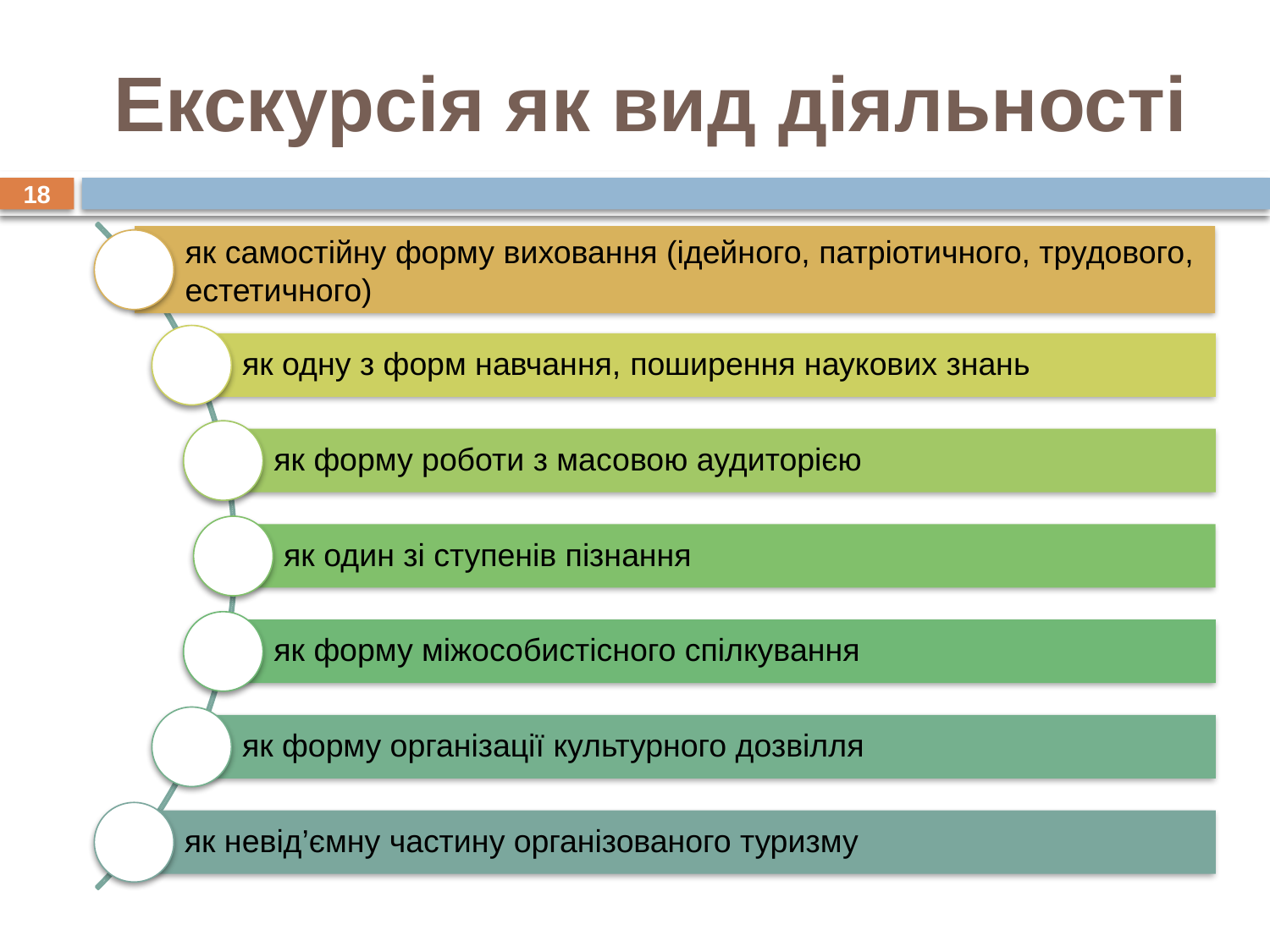

# Екскурсія як вид діяльності
18
як самостійну форму виховання (ідейного, патріотичного, трудового, естетичного)
як одну з форм навчання, поширення наукових знань
як форму роботи з масовою аудиторією
як один зі ступенів пізнання
як форму міжособистісного спілкування
як форму організації культурного дозвілля
як невід’ємну частину організованого туризму